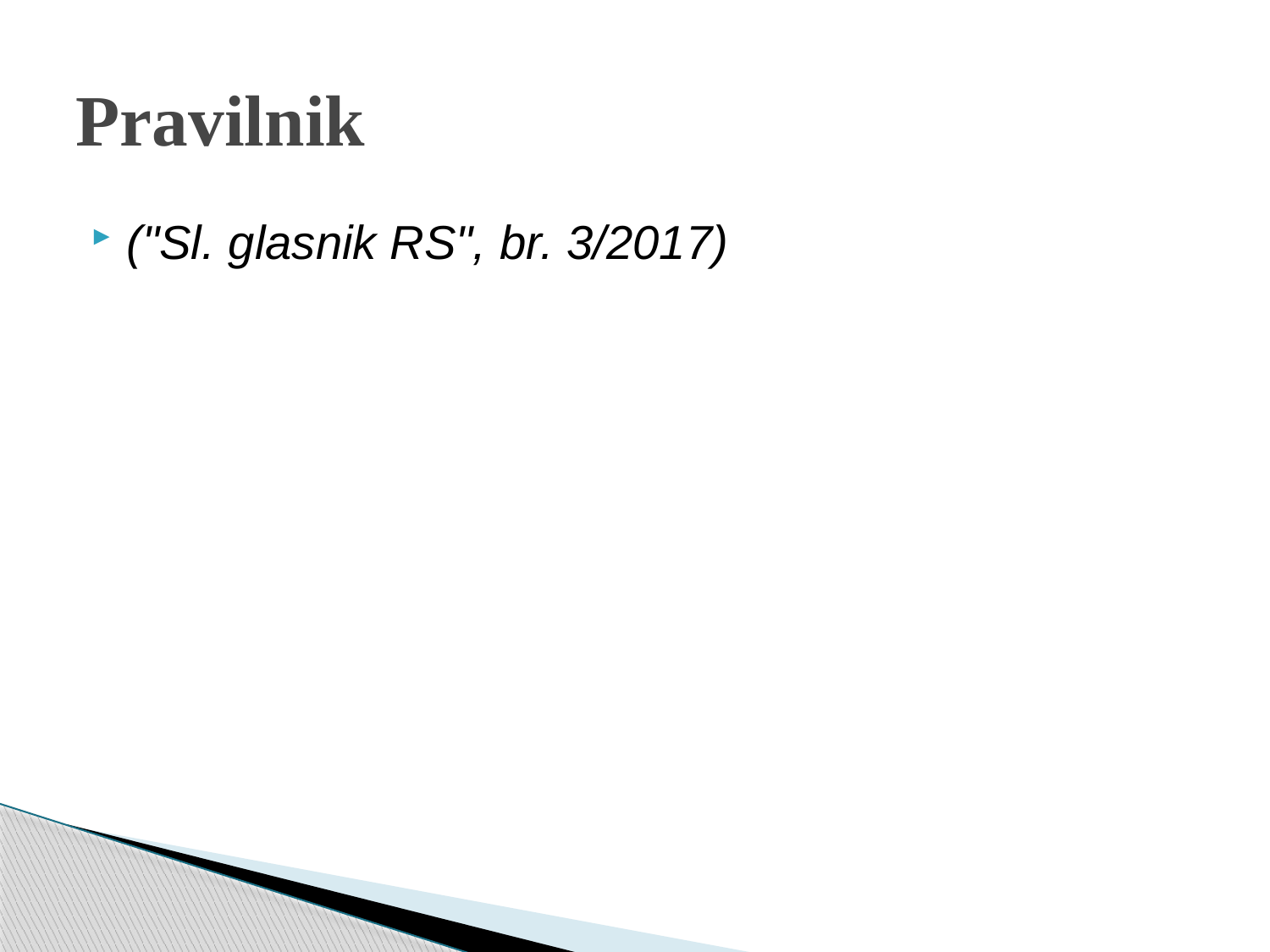

# Pravilnik
("Sl. glasnik RS", br. 3/2017)